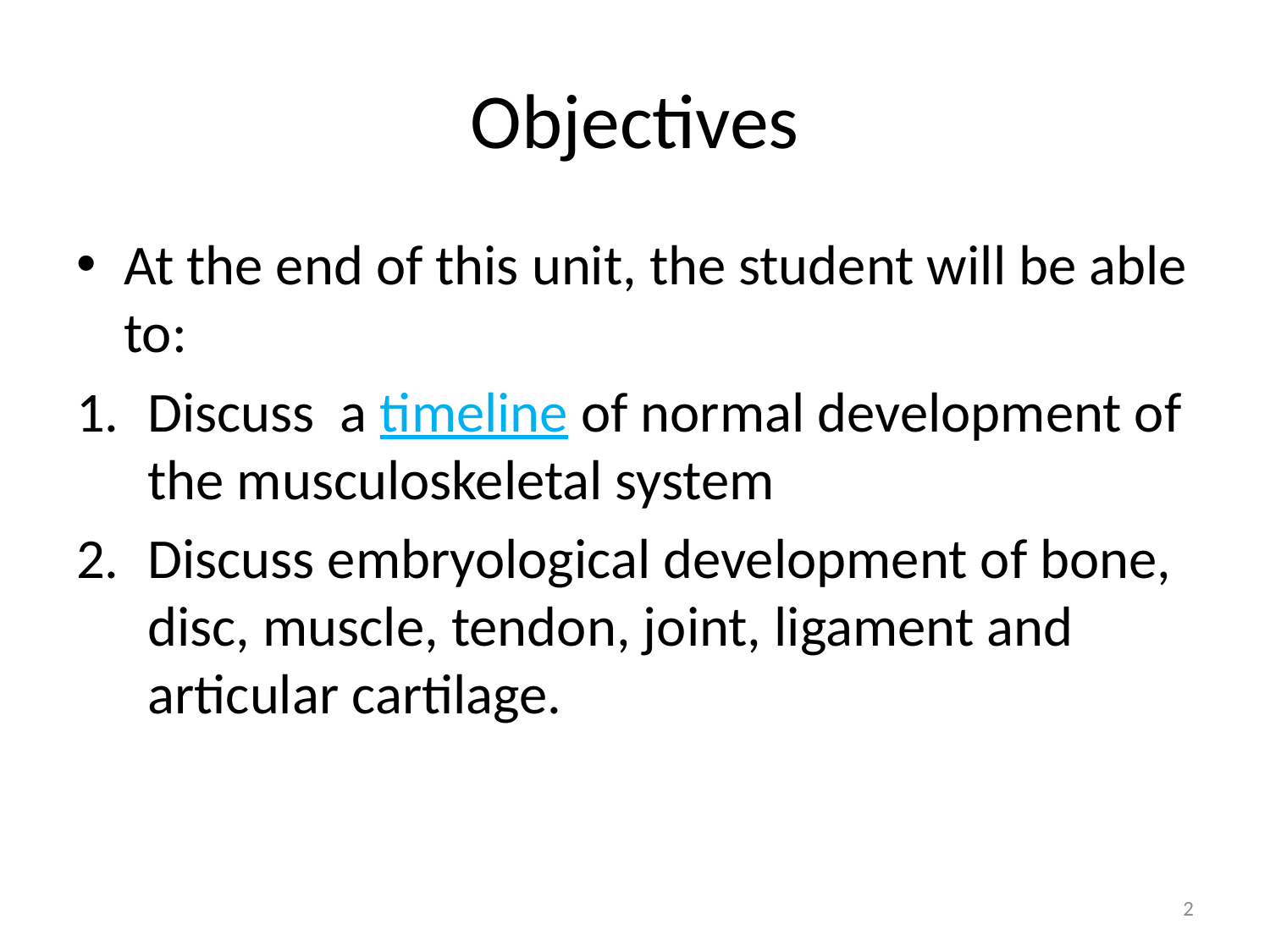

# Objectives
At the end of this unit, the student will be able to:
Discuss  a timeline of normal development of the musculoskeletal system
Discuss embryological development of bone, disc, muscle, tendon, joint, ligament and articular cartilage.

2